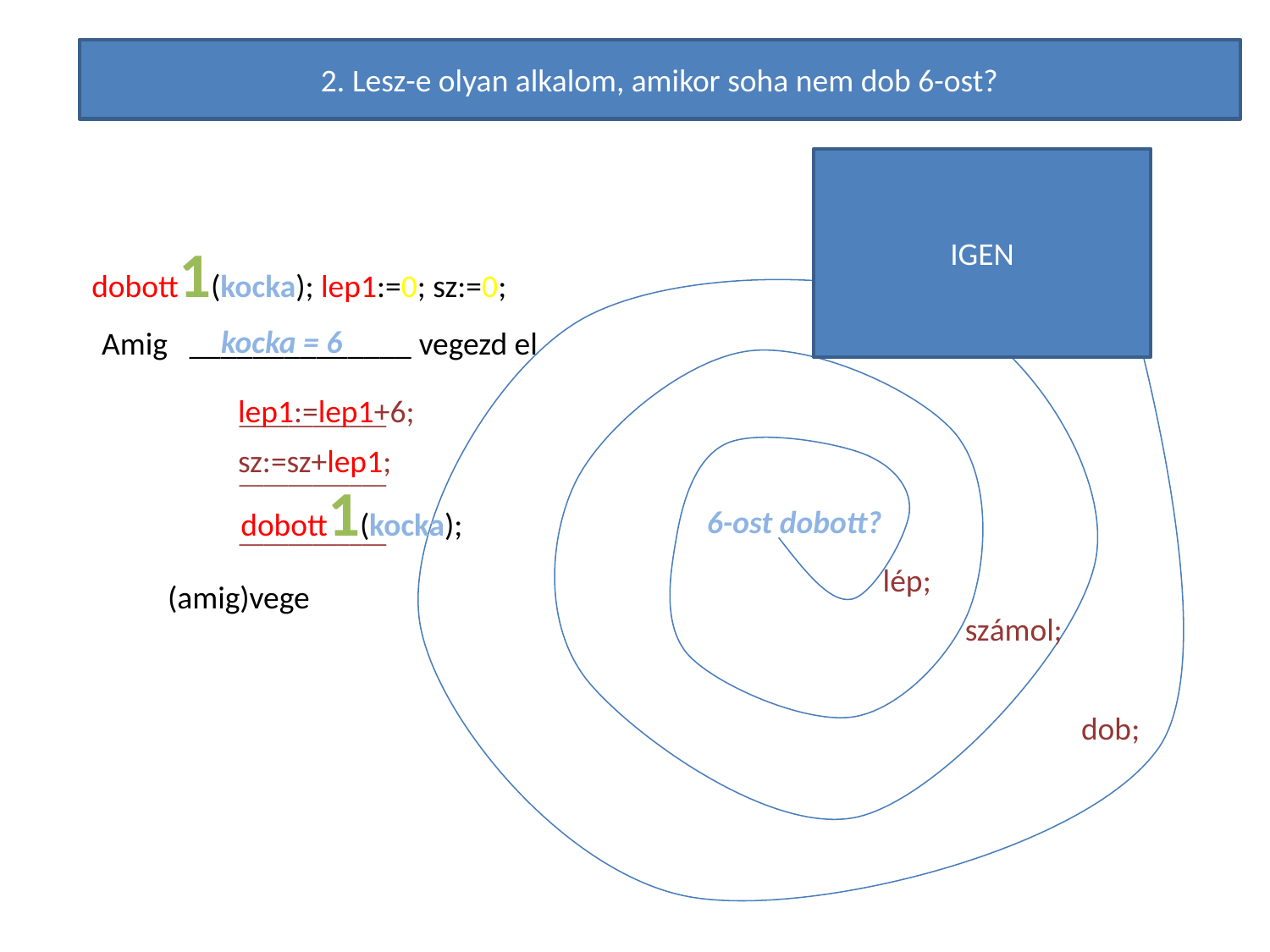

2. Lesz-e olyan alkalom, amikor soha nem dob 6-ost?
Feladat adatai:
IGEN
dobott1(kocka); lep1:=0; sz:=0;

6-ost dobott?
 lép;
 számol;
 dob;
kocka = 6
Amig   ______________ vegezd el

                         ____________

                         ____________

                         ____________

            (amig)vege
 lep1:=lep1+6;
 sz:=sz+lep1;
dobott1(kocka);